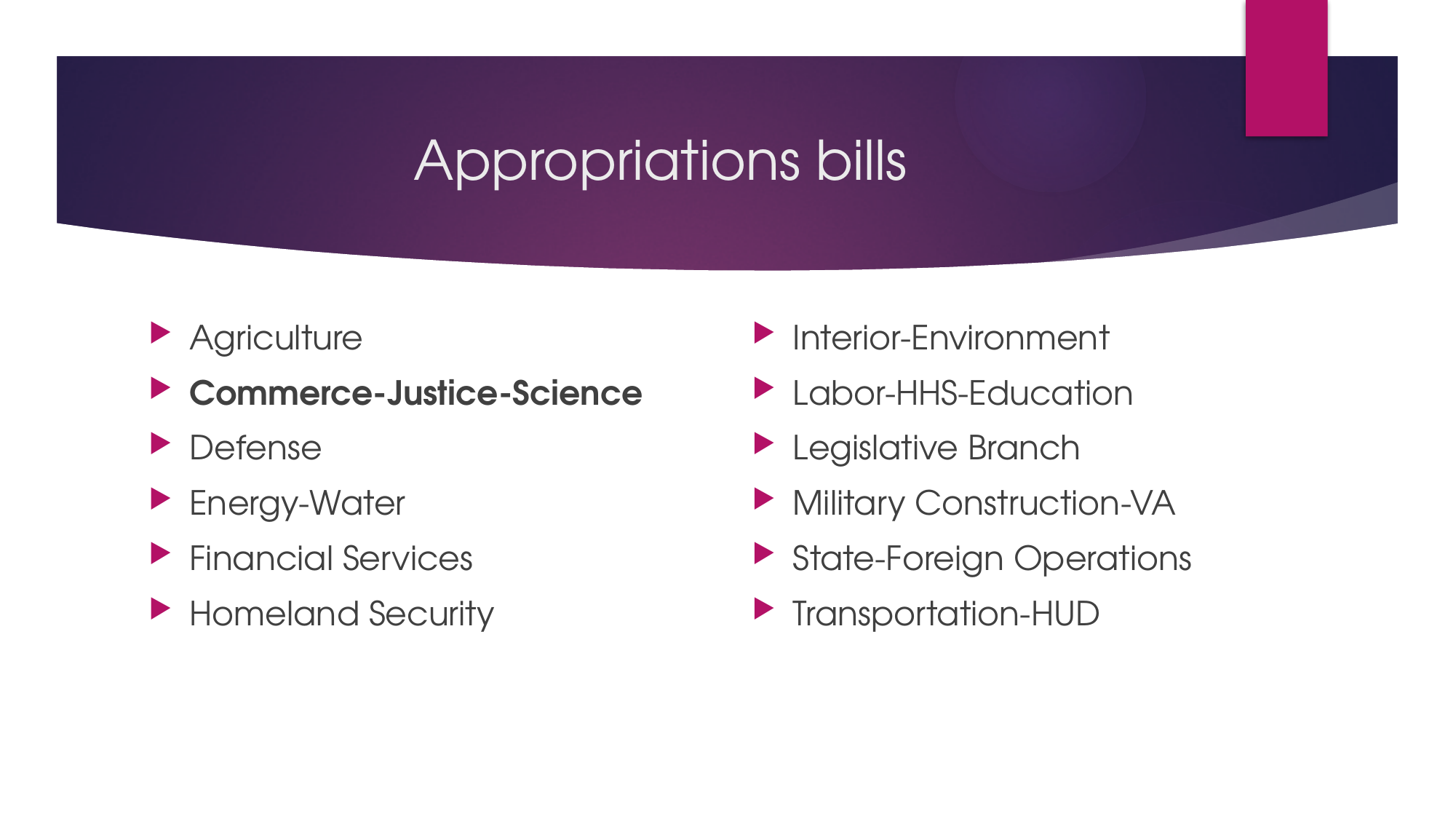

# Appropriations bills
Agriculture
Commerce-Justice-Science
Defense
Energy-Water
Financial Services
Homeland Security
Interior-Environment
Labor-HHS-Education
Legislative Branch
Military Construction-VA
State-Foreign Operations
Transportation-HUD